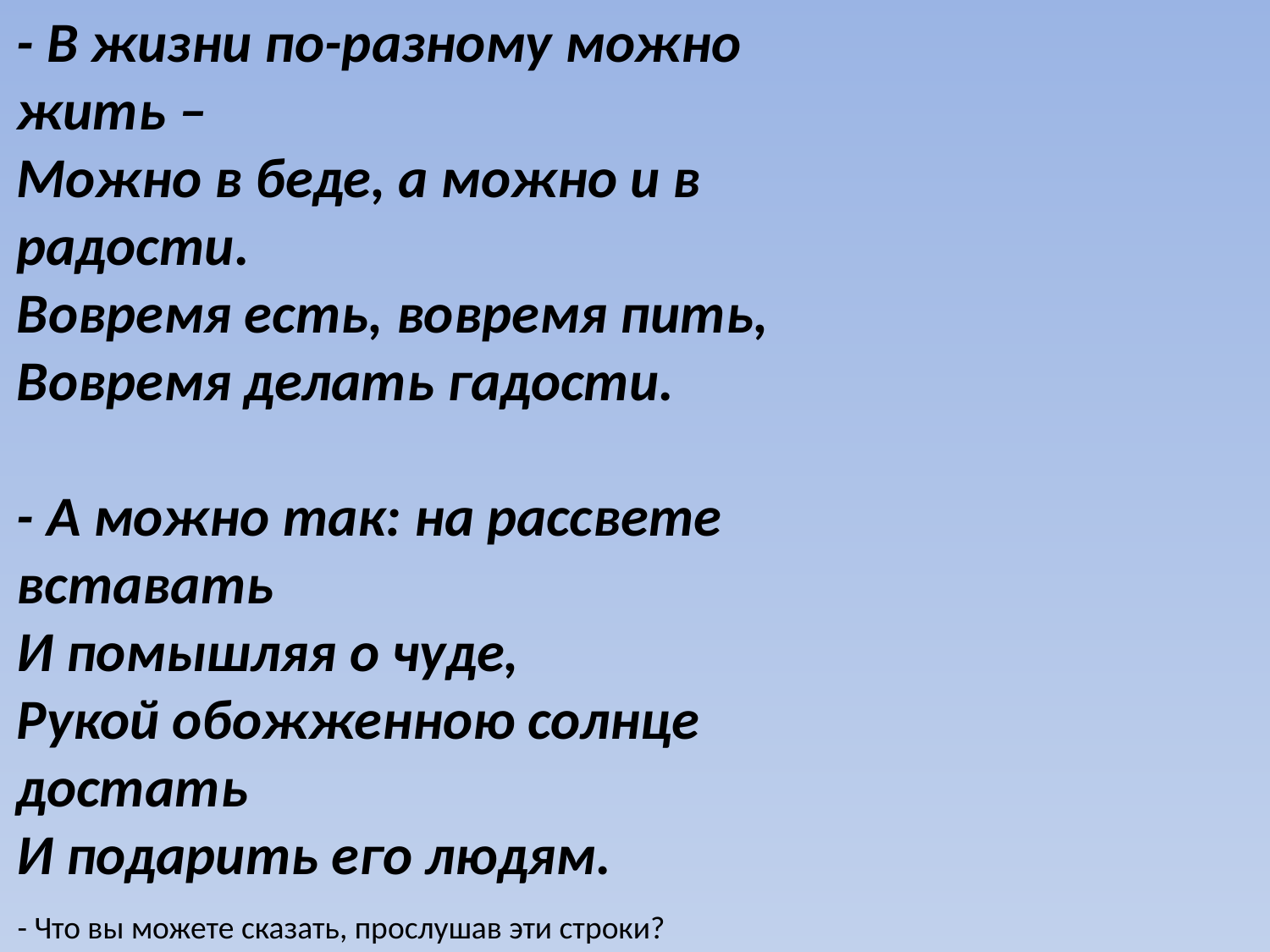

- В жизни по-разному можно жить –
Можно в беде, а можно и в радости.
Вовремя есть, вовремя пить,
Вовремя делать гадости.

- А можно так: на рассвете вставать
И помышляя о чуде,
Рукой обожженною солнце достать
И подарить его людям.
- Что вы можете сказать, прослушав эти строки?